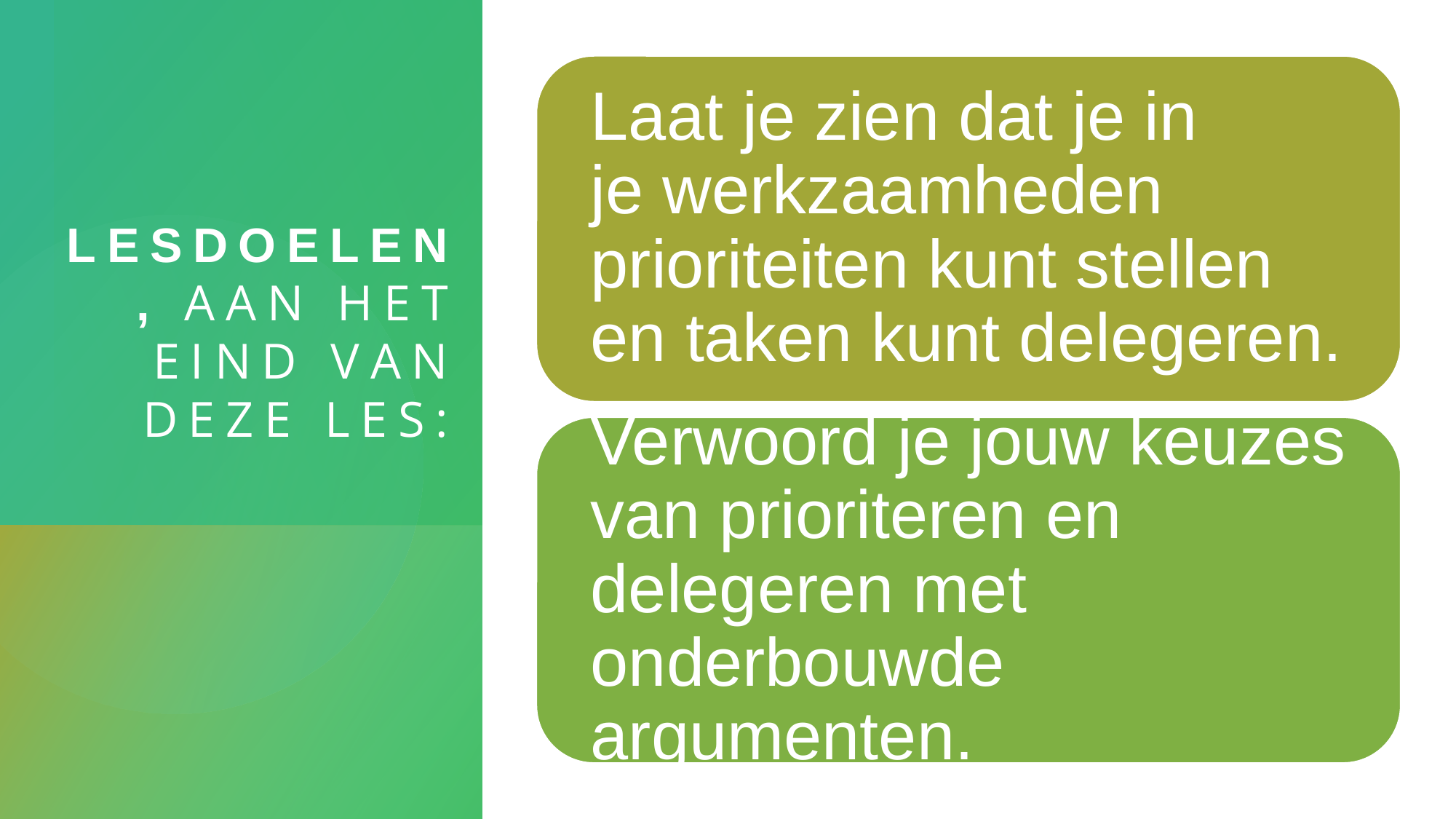

Laat je zien dat je in je werkzaamheden prioriteiten kunt stellen en taken kunt delegeren.
Verwoord je jouw keuzes van prioriteren en delegeren met onderbouwde argumenten.
# Lesdoelen, Aan het eind van deze les: